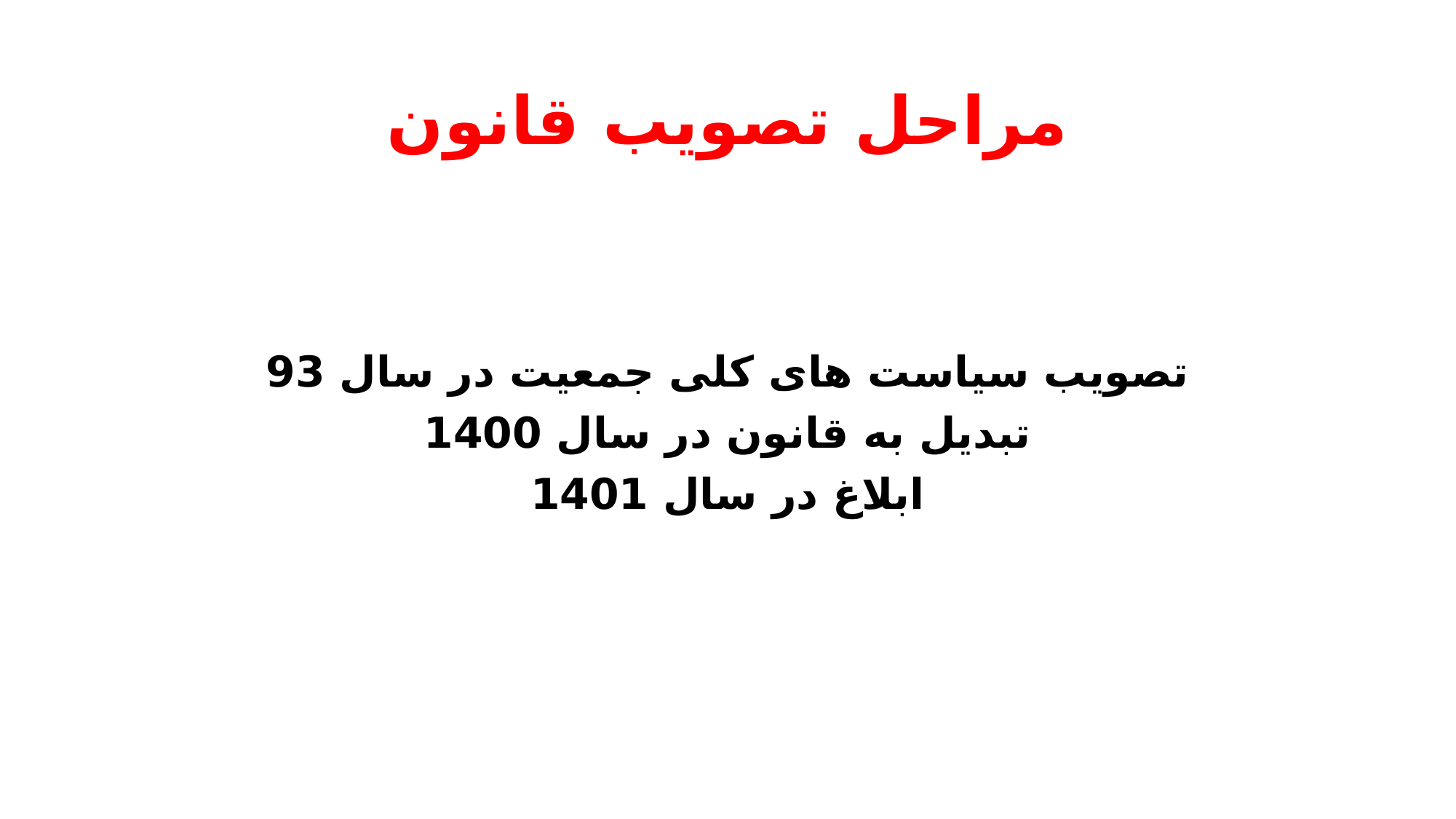

# مراحل تصویب قانون

تصویب سیاست های کلی جمعیت در سال 93
تبدیل به قانون در سال 1400
ابلاغ در سال 1401